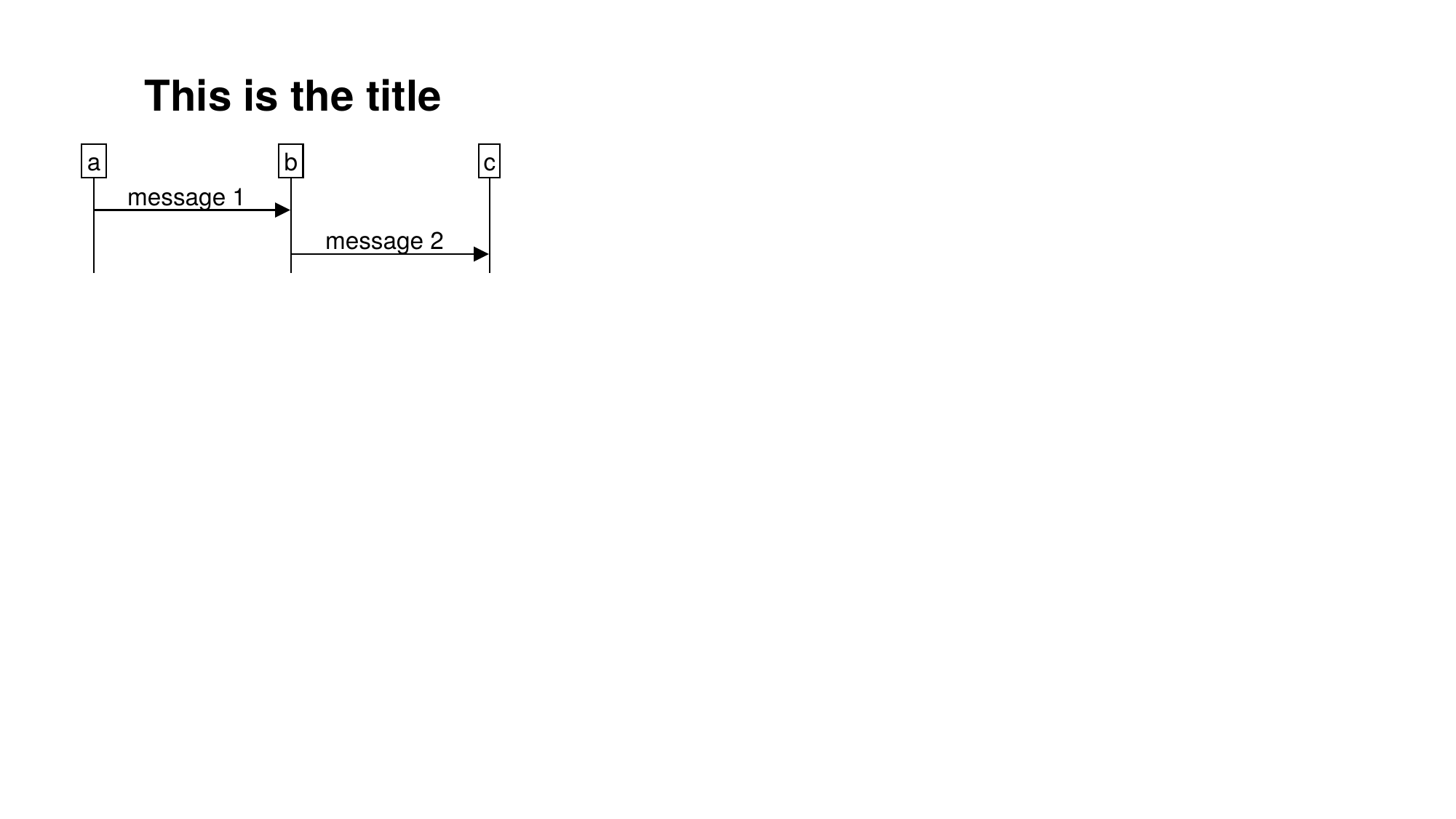

This is the title
a
b
c
message 1
message 2